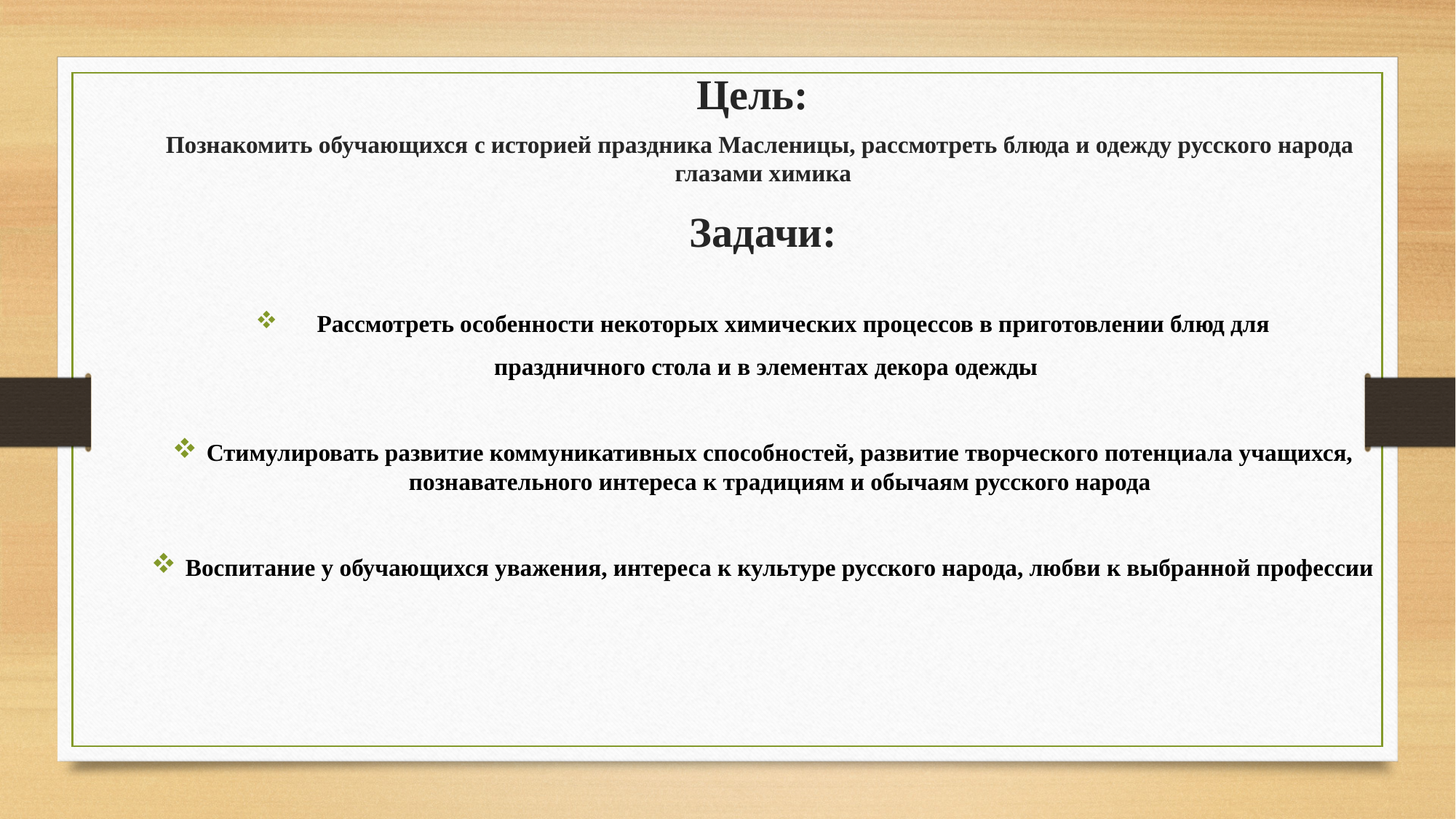

# Цель:
Познакомить обучающихся с историей праздника Масленицы, рассмотреть блюда и одежду русского народа  глазами химика
Задачи:

  Рассмотреть особенности некоторых химических процессов в приготовлении блюд для
 праздничного стола и в элементах декора одежды

Стимулировать развитие коммуникативных способностей, развитие творческого потенциала учащихся, познавательного интереса к традициям и обычаям русского народа

Воспитание у обучающихся уважения, интереса к культуре русского народа, любви к выбранной профессии